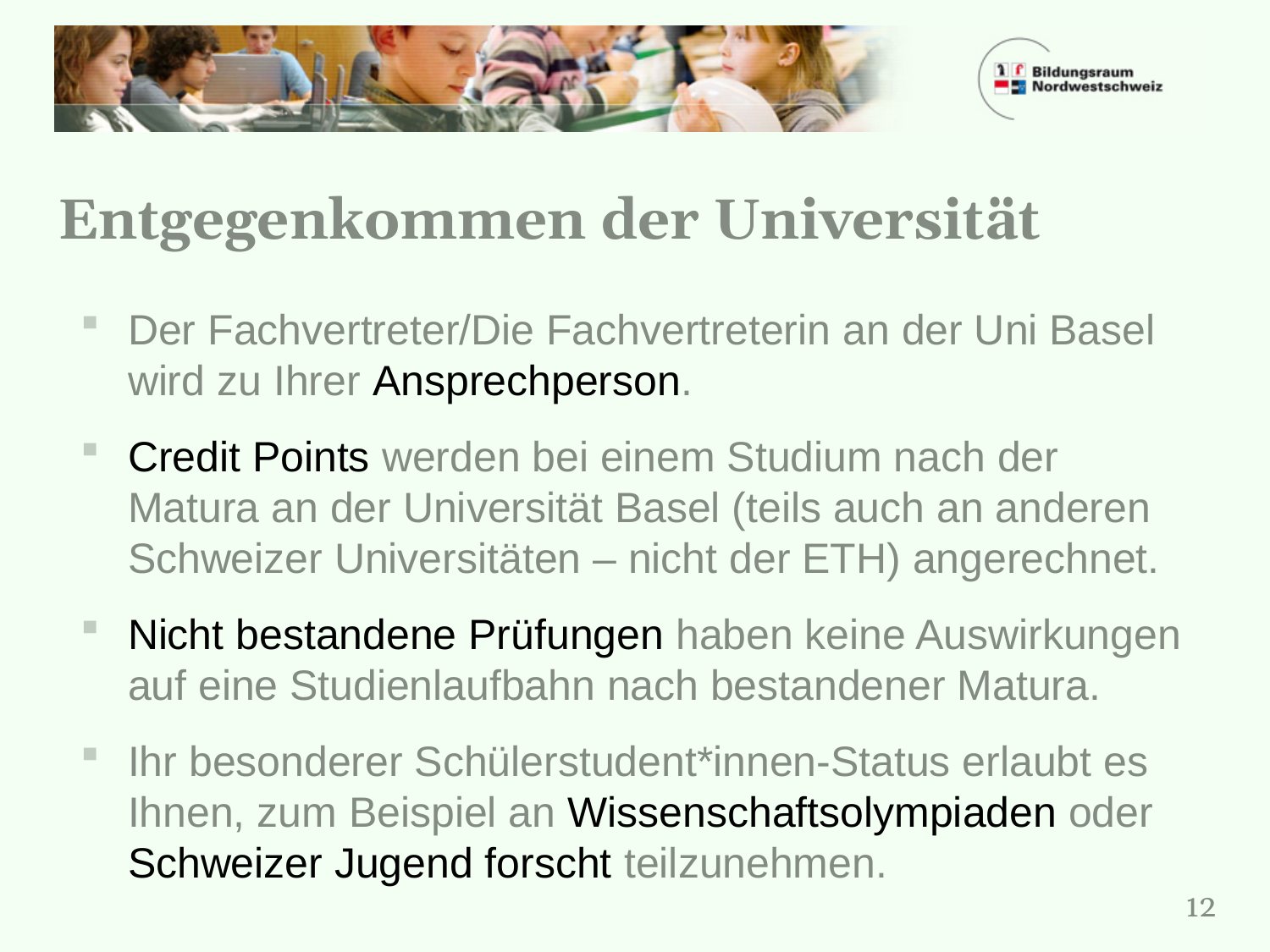

# Entgegenkommen der Universität
Der Fachvertreter/Die Fachvertreterin an der Uni Basel wird zu Ihrer Ansprechperson.
Credit Points werden bei einem Studium nach der Matura an der Universität Basel (teils auch an anderen Schweizer Universitäten – nicht der ETH) angerechnet.
Nicht bestandene Prüfungen haben keine Auswirkungen auf eine Studienlaufbahn nach bestandener Matura.
Ihr besonderer Schülerstudent*innen-Status erlaubt es Ihnen, zum Beispiel an Wissenschaftsolympiaden oder Schweizer Jugend forscht teilzunehmen.

12